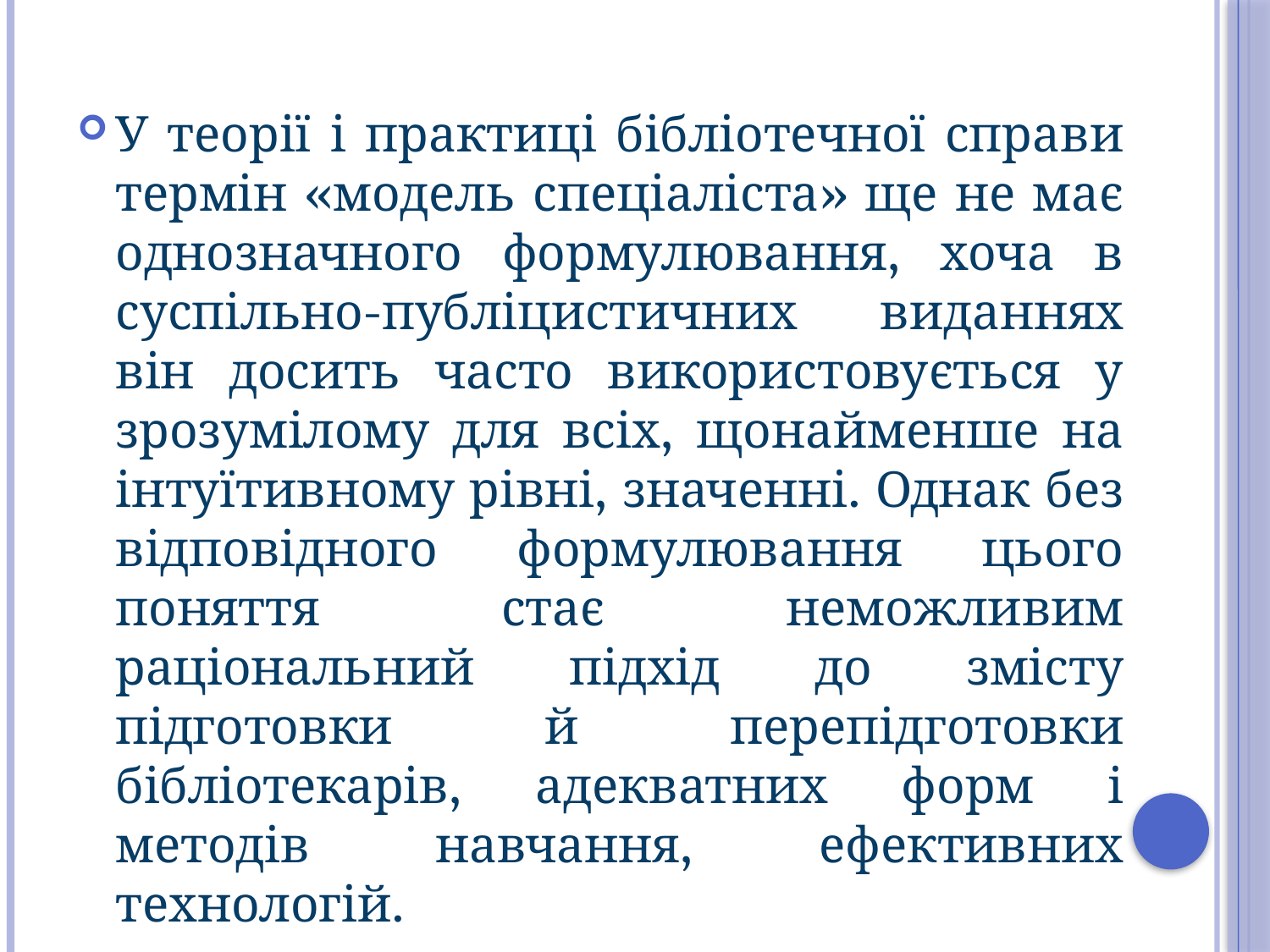

У теорії і практиці бібліотечної справи термін «модель спеціаліста» ще не має однозначного формулювання, хоча в суспільно-публіцистичних виданнях він досить часто використовується у зрозумілому для всіх, щонайменше на інтуїтивному рівні, значенні. Однак без відповідного формулювання цього поняття стає неможливим раціональний підхід до змісту підготовки й перепідготовки бібліотекарів, адекватних форм і методів навчання, ефективних технологій.